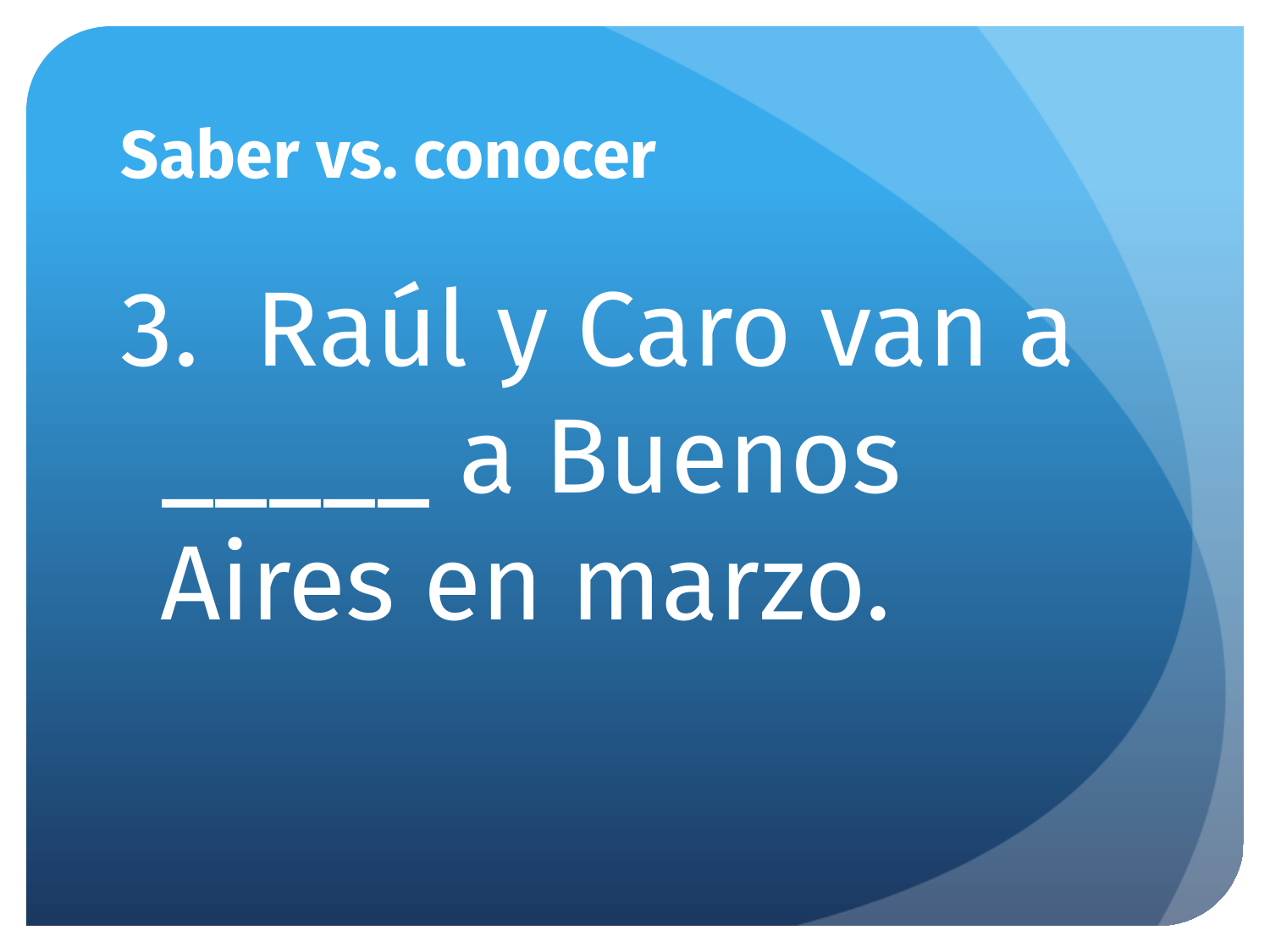

# Saber vs. conocer
3.  Raúl y Caro van a _____ a Buenos Aires en marzo.